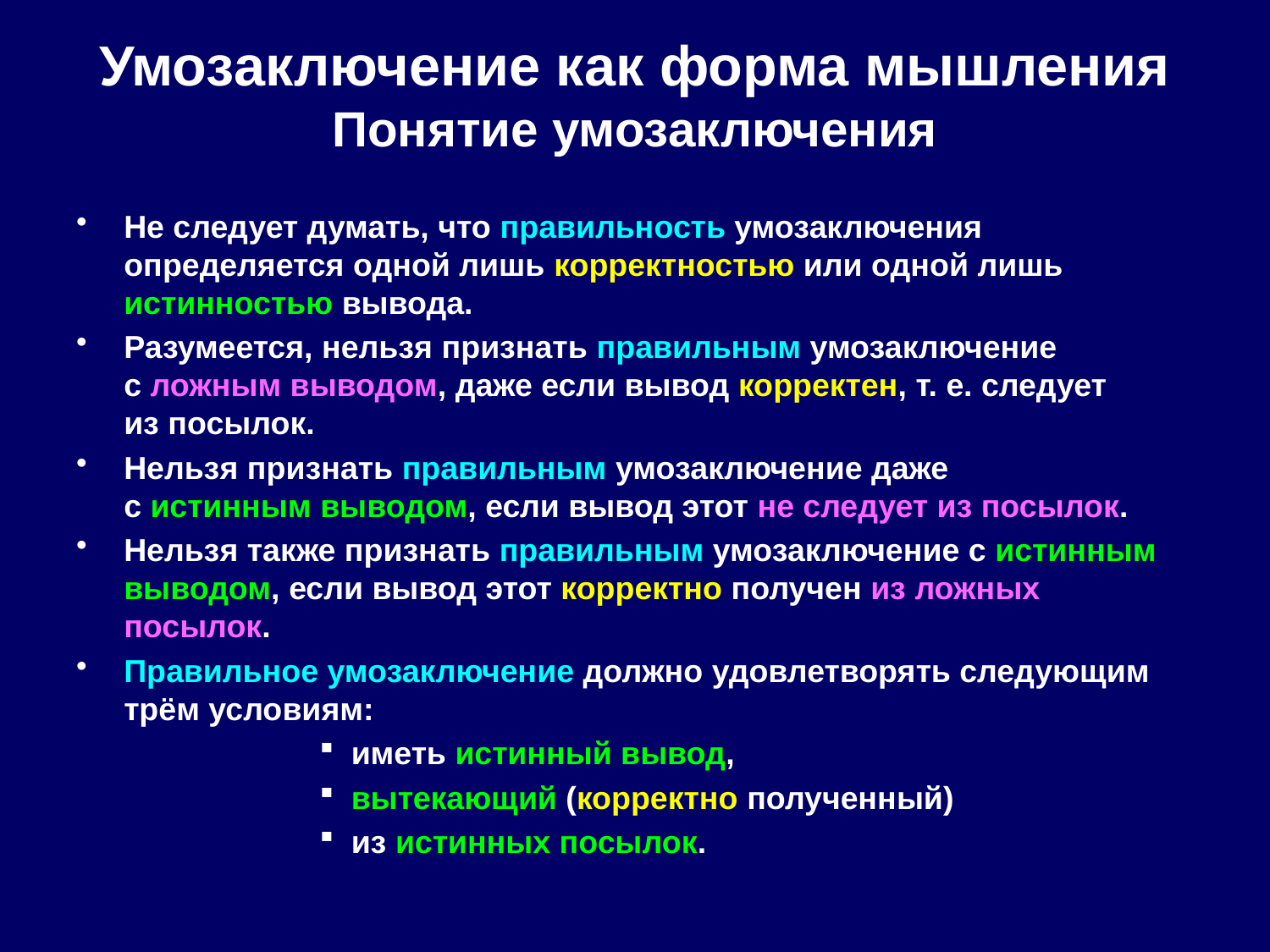

# Умозаключение как форма мышления Понятие умозаключения
Не следует думать, что правильность умозаключения определяется одной лишь корректностью или одной лишь истинностью вывода.
Разумеется, нельзя признать правильным умозаключение
с ложным выводом, даже если вывод корректен, т. е. следует
из посылок.
Нельзя признать правильным умозаключение даже
с истинным выводом, если вывод этот не следует из посылок.
Нельзя также признать правильным умозаключение с истинным выводом, если вывод этот корректно получен из ложных посылок.
Правильное умозаключение должно удовлетворять следующим трём условиям:
иметь истинный вывод,
вытекающий (корректно полученный)
из истинных посылок.